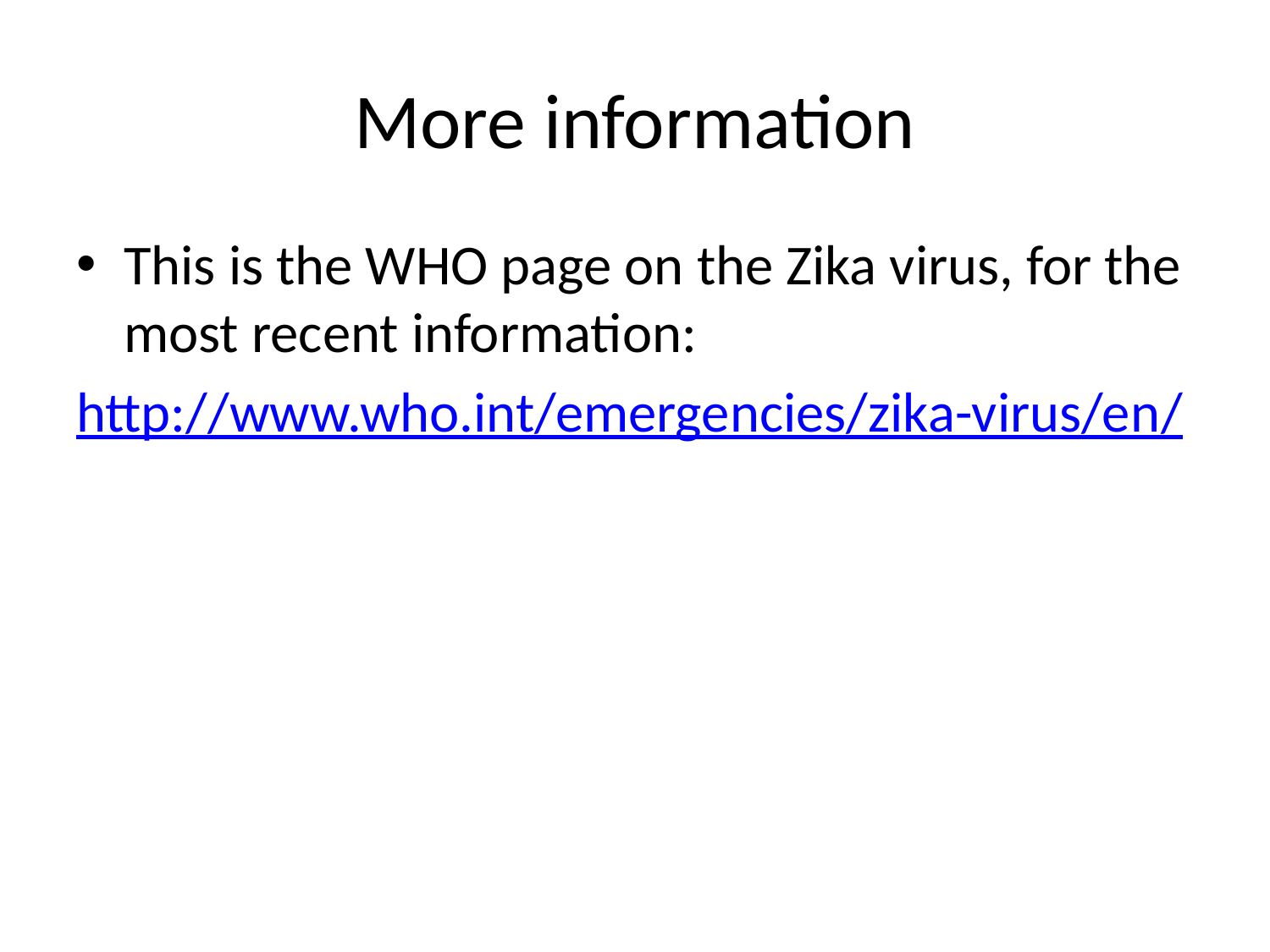

# More information
This is the WHO page on the Zika virus, for the most recent information:
http://www.who.int/emergencies/zika-virus/en/